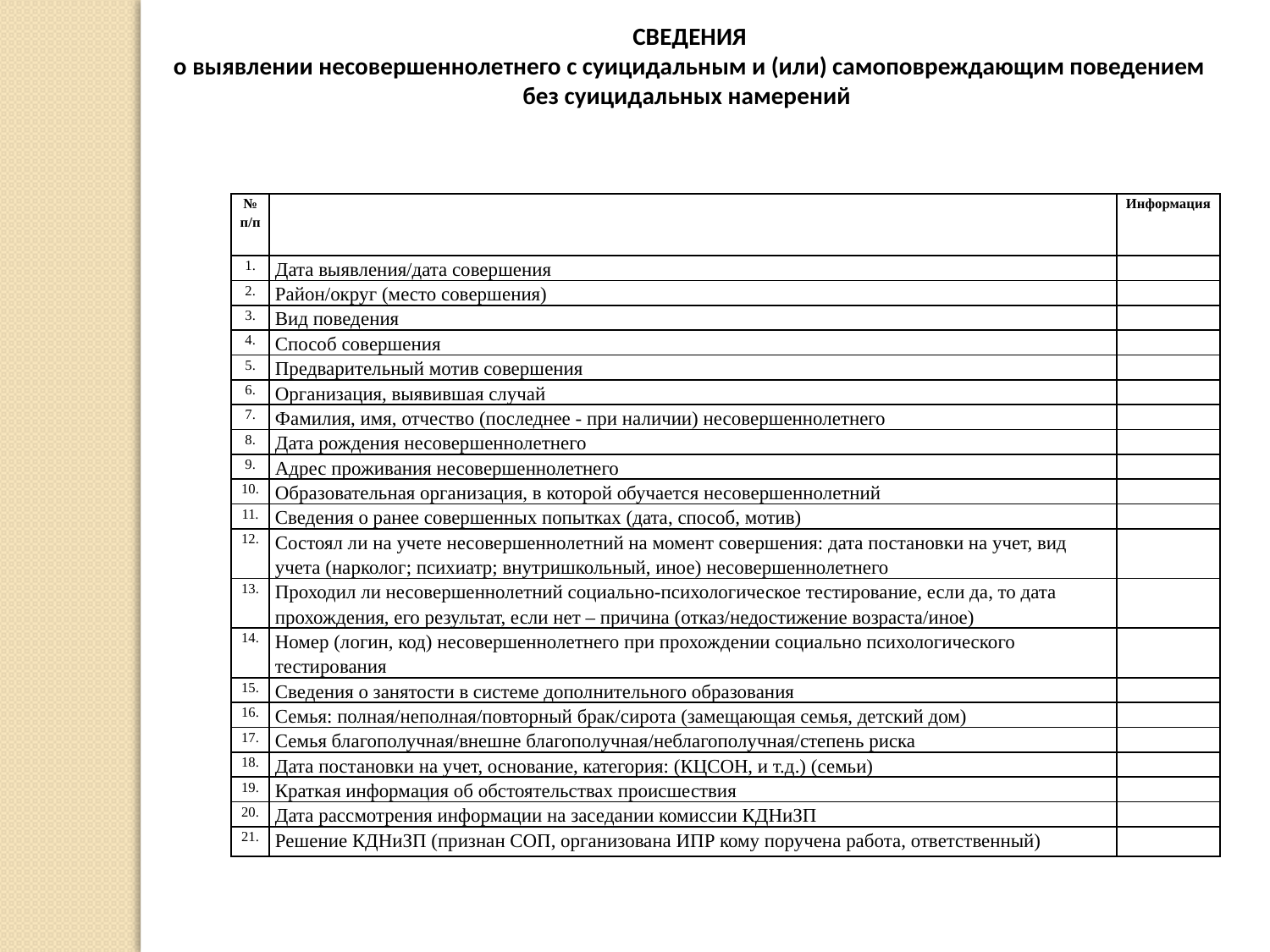

СВЕДЕНИЯ
о выявлении несовершеннолетнего с суицидальным и (или) самоповреждающим поведением без суицидальных намерений

| № п/п |  | Информация |
| --- | --- | --- |
| 1. | Дата выявления/дата совершения |  |
| 2. | Район/округ (место совершения) |  |
| 3. | Вид поведения |  |
| 4. | Способ совершения |  |
| 5. | Предварительный мотив совершения |  |
| 6. | Организация, выявившая случай |  |
| 7. | Фамилия, имя, отчество (последнее - при наличии) несовершеннолетнего |  |
| 8. | Дата рождения несовершеннолетнего |  |
| 9. | Адрес проживания несовершеннолетнего |  |
| 10. | Образовательная организация, в которой обучается несовершеннолетний |  |
| 11. | Сведения о ранее совершенных попытках (дата, способ, мотив) |  |
| 12. | Состоял ли на учете несовершеннолетний на момент совершения: дата постановки на учет, вид учета (нарколог; психиатр; внутришкольный, иное) несовершеннолетнего |  |
| 13. | Проходил ли несовершеннолетний социально-психологическое тестирование, если да, то дата прохождения, его результат, если нет – причина (отказ/недостижение возраста/иное) |  |
| 14. | Номер (логин, код) несовершеннолетнего при прохождении социально психологического тестирования |  |
| 15. | Сведения о занятости в системе дополнительного образования |  |
| 16. | Семья: полная/неполная/повторный брак/сирота (замещающая семья, детский дом) |  |
| 17. | Семья благополучная/внешне благополучная/неблагополучная/степень риска |  |
| 18. | Дата постановки на учет, основание, категория: (КЦСОН, и т.д.) (семьи) |  |
| 19. | Краткая информация об обстоятельствах происшествия |  |
| 20. | Дата рассмотрения информации на заседании комиссии КДНиЗП |  |
| 21. | Решение КДНиЗП (признан СОП, организована ИПР кому поручена работа, ответственный) |  |